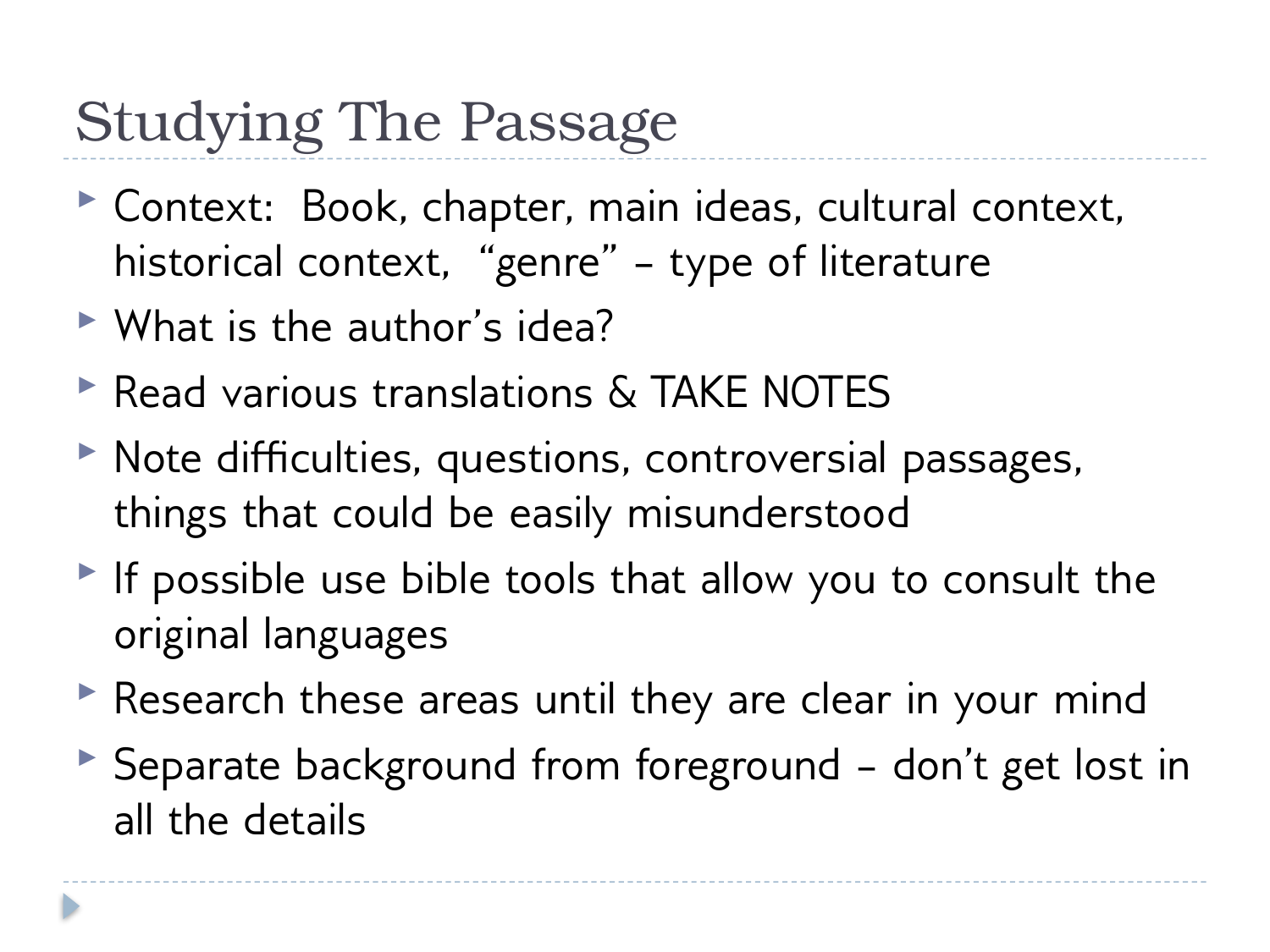

# Studying The Passage
Context:  Book, chapter, main ideas, cultural context, historical context,  “genre” – type of literature
What is the author’s idea?
Read various translations & TAKE NOTES
Note difficulties, questions, controversial passages, things that could be easily misunderstood
If possible use bible tools that allow you to consult the original languages
Research these areas until they are clear in your mind
Separate background from foreground – don’t get lost in all the details